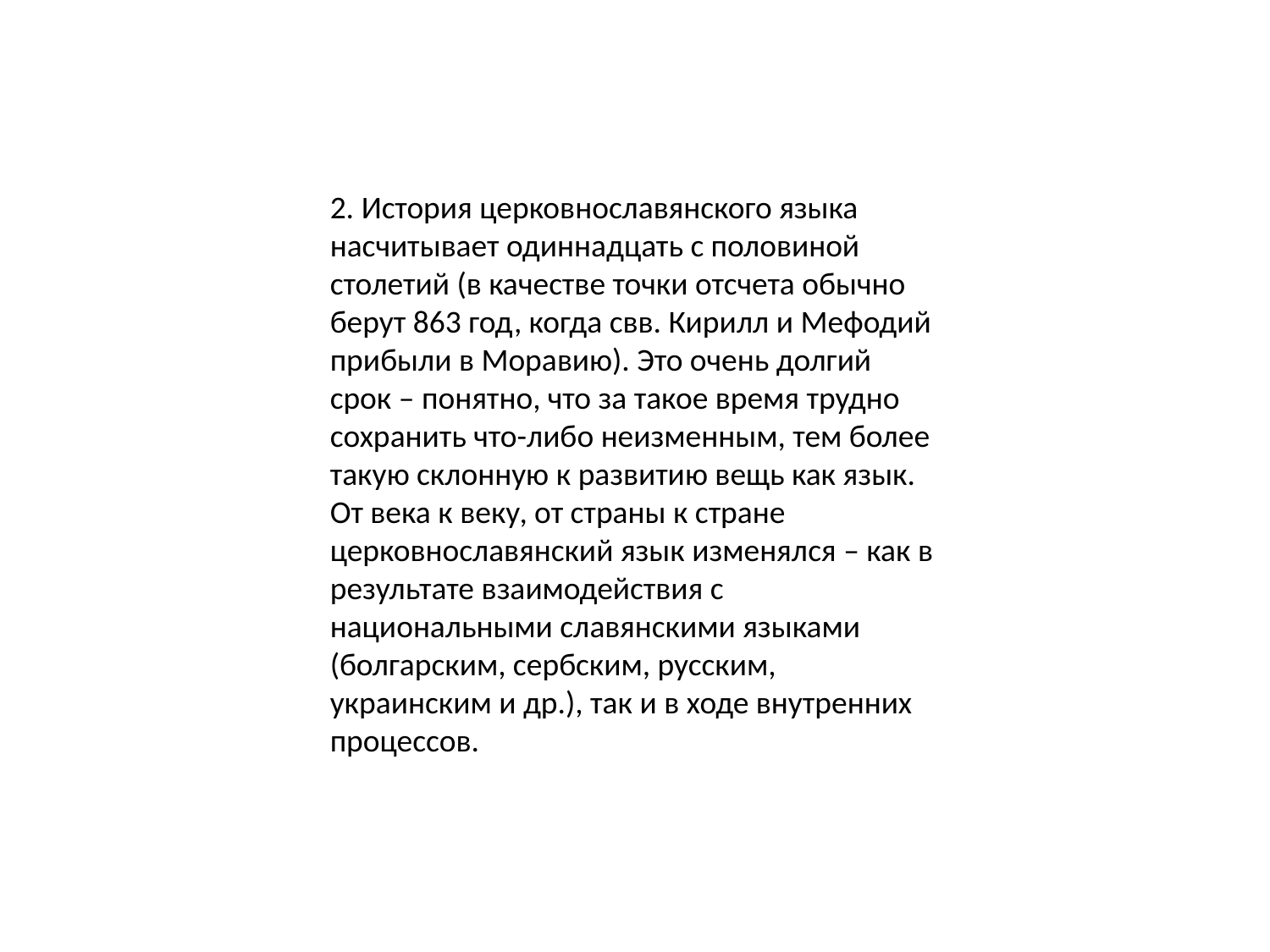

2. История церковнославянского языка насчитывает одиннадцать с половиной столетий (в качестве точки отсчета обычно берут 863 год, когда свв. Кирилл и Мефодий прибыли в Моравию). Это очень долгий срок – понятно, что за такое время трудно сохранить что-либо неизменным, тем более такую склонную к развитию вещь как язык. От века к веку, от страны к стране церковнославянский язык изменялся – как в результате взаимодействия с национальными славянскими языками (болгарским, сербским, русским, украинским и др.), так и в ходе внутренних процессов.